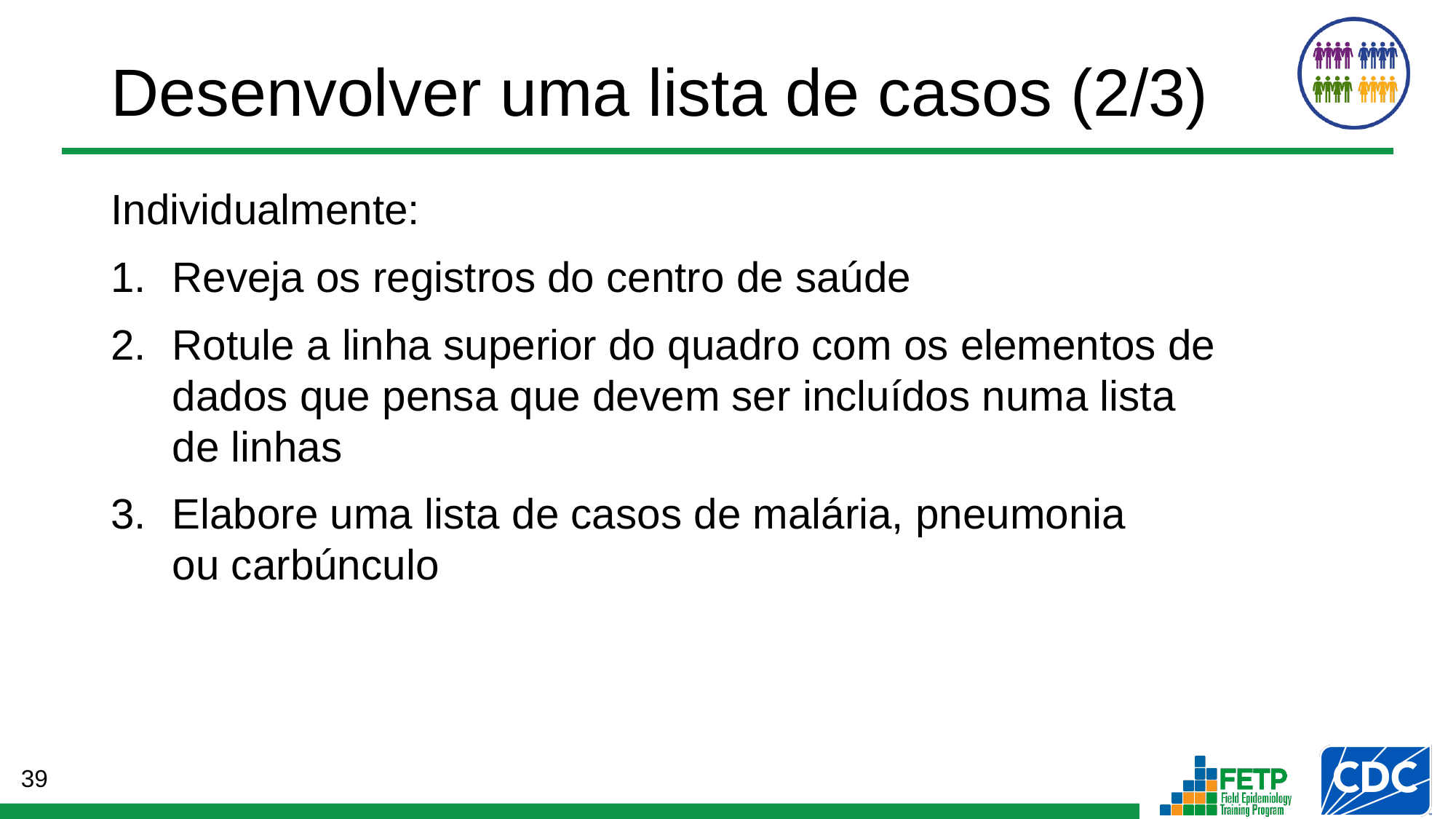

# Desenvolver uma lista de casos (2/3)
Individualmente:
Reveja os registros do centro de saúde
Rotule a linha superior do quadro com os elementos de dados que pensa que devem ser incluídos numa lista
de linhas
Elabore uma lista de casos de malária, pneumonia
ou carbúnculo